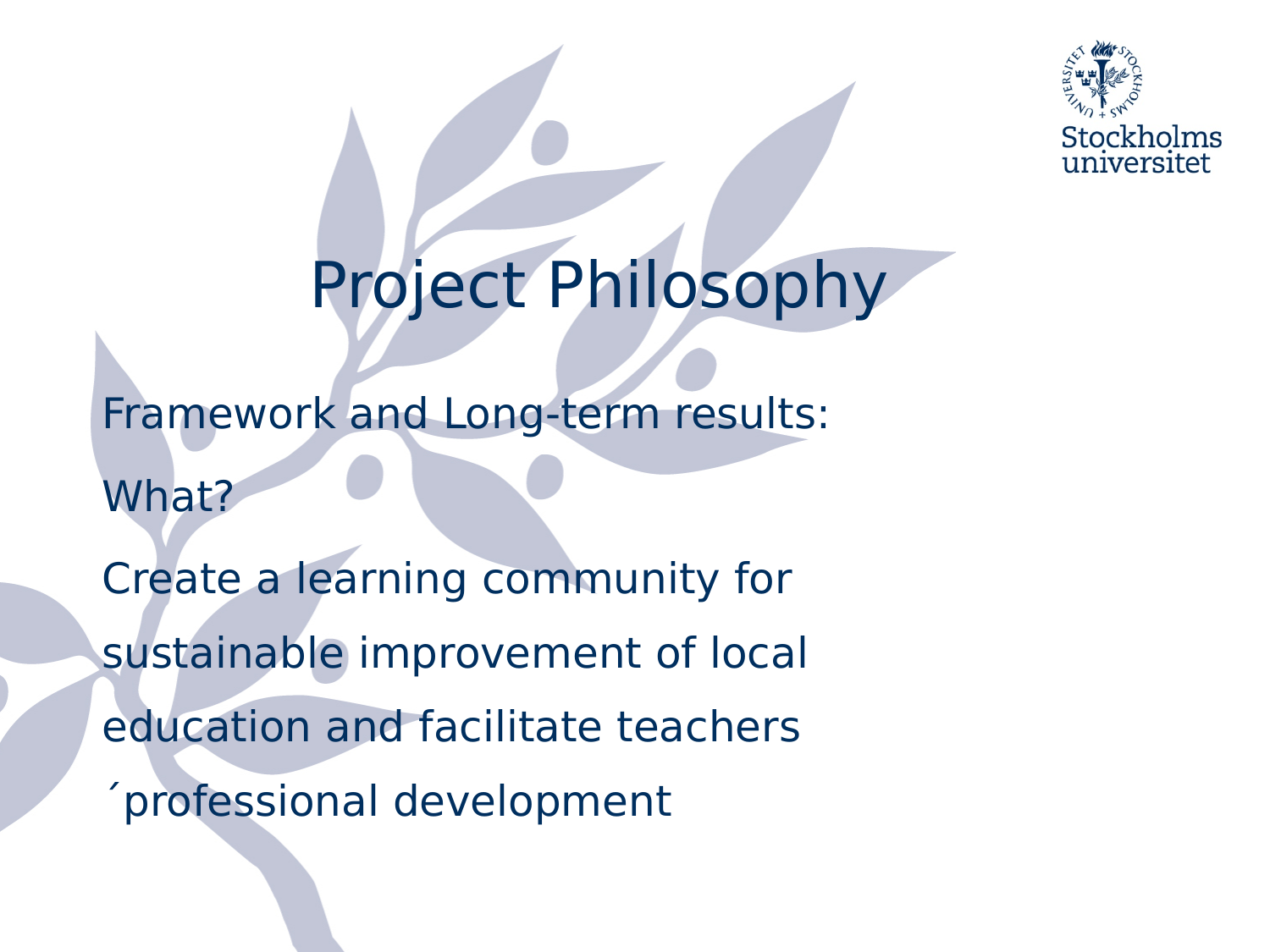

# Project Philosophy
Framework and Long-term results:
What?
Create a learning community for sustainable improvement of local education and facilitate teachers´professional development